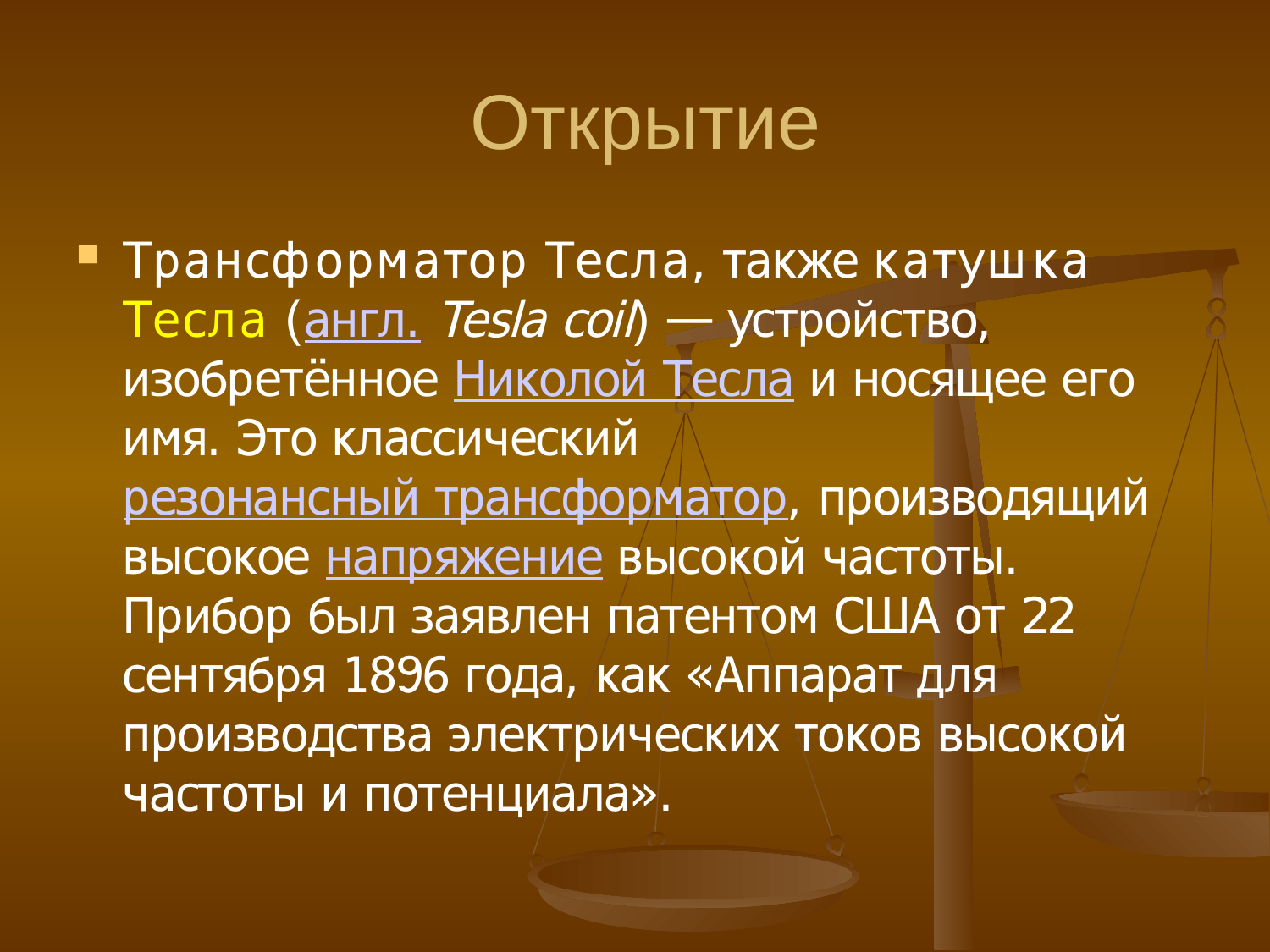

Открытие
Трансформатор Тесла, также катушка Тесла (англ. Tesla coil) — устройство, изобретённое Николой Тесла и носящее его имя. Это классический резонансный трансформатор, производящий высокое напряжение высокой частоты. Прибор был заявлен патентом США от 22 сентября 1896 года, как «Аппарат для производства электрических токов высокой частоты и потенциала».